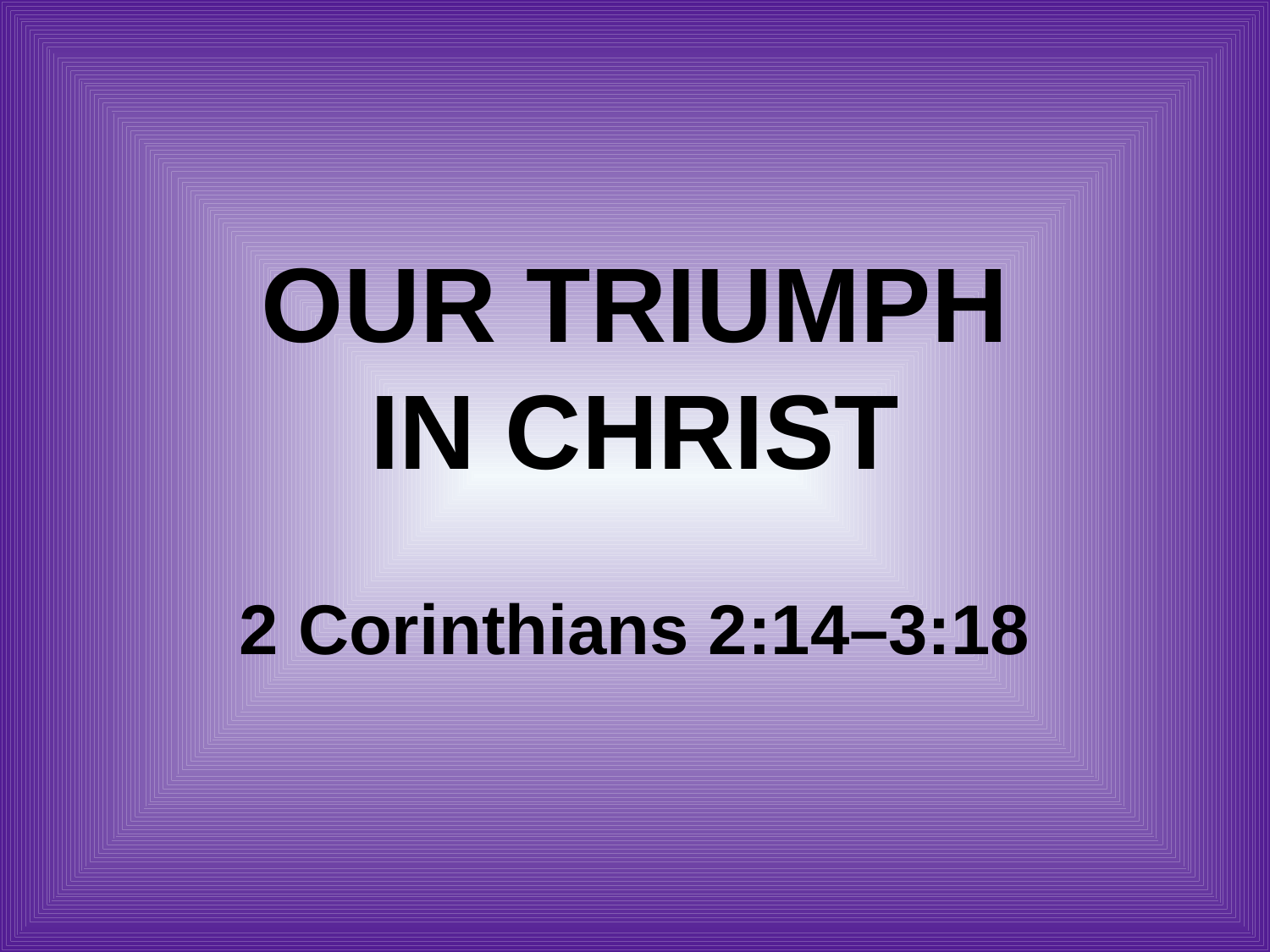

# Our Triumph in Christ 2 Corinthians 2:14–3:18